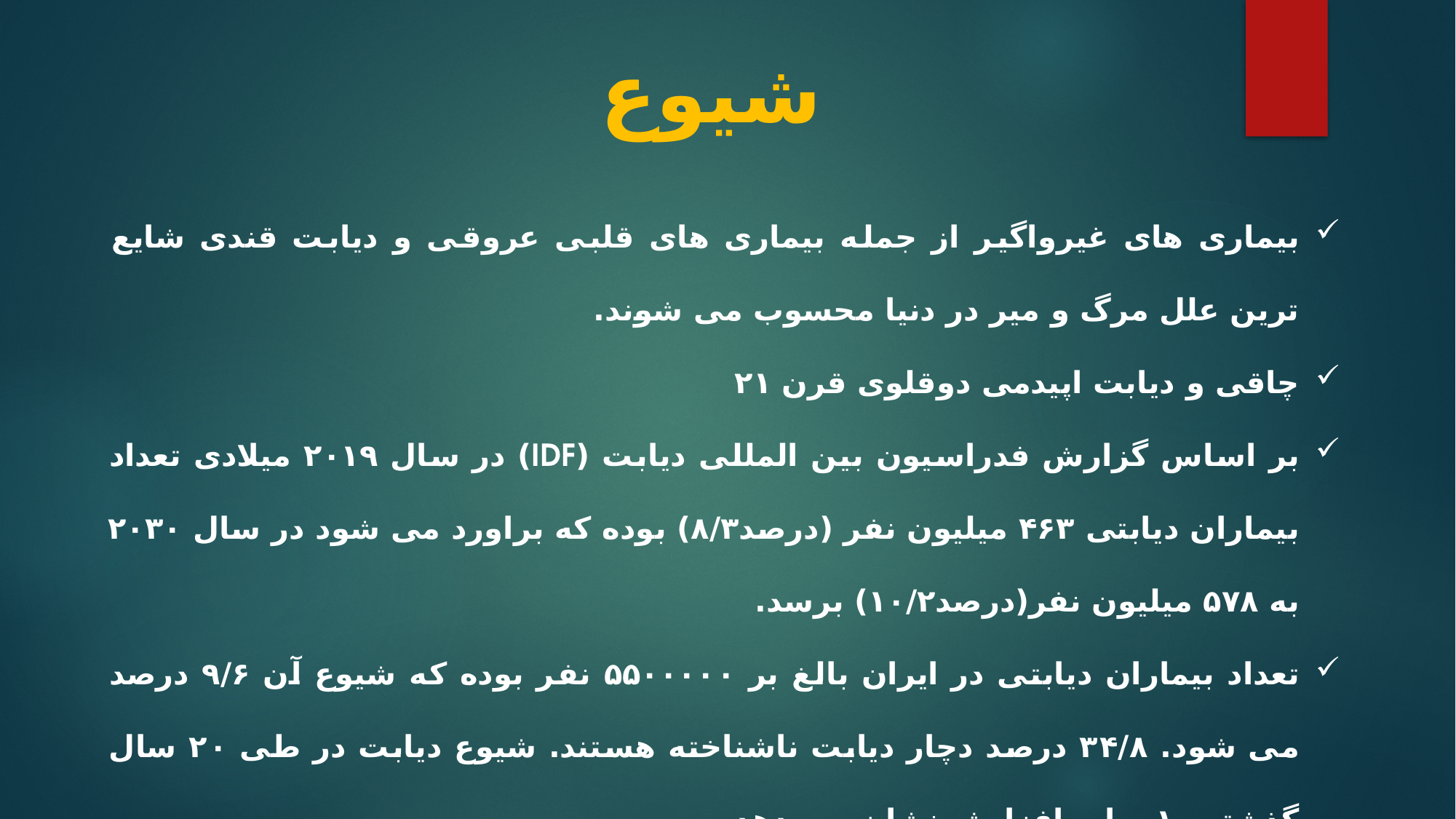

شیوع
بیماری های غیرواگیر از جمله بیماری های قلبی عروقی و دیابت قندی شایع ترین علل مرگ و میر در دنیا محسوب می شوند.
چاقی و دیابت اپیدمی دوقلوی قرن ۲۱
بر اساس گزارش فدراسیون بین المللی دیابت (IDF) در سال ۲۰۱۹ میلادی تعداد بیماران دیابتی ۴۶۳ میلیون نفر (درصد۸/۳) بوده که براورد می شود در سال ۲۰۳۰ به ۵۷۸ میلیون نفر(درصد۱۰/۲) برسد.
تعداد بیماران دیابتی در ایران بالغ بر ۵۵۰۰۰۰۰ نفر بوده که شیوع آن ۹/۶ درصد می شود. ۳۴/۸ درصد دچار دیابت ناشناخته هستند. شیوع دیابت در طی ۲۰ سال گذشته ۱۰ برابر افزایش نشان می دهد .